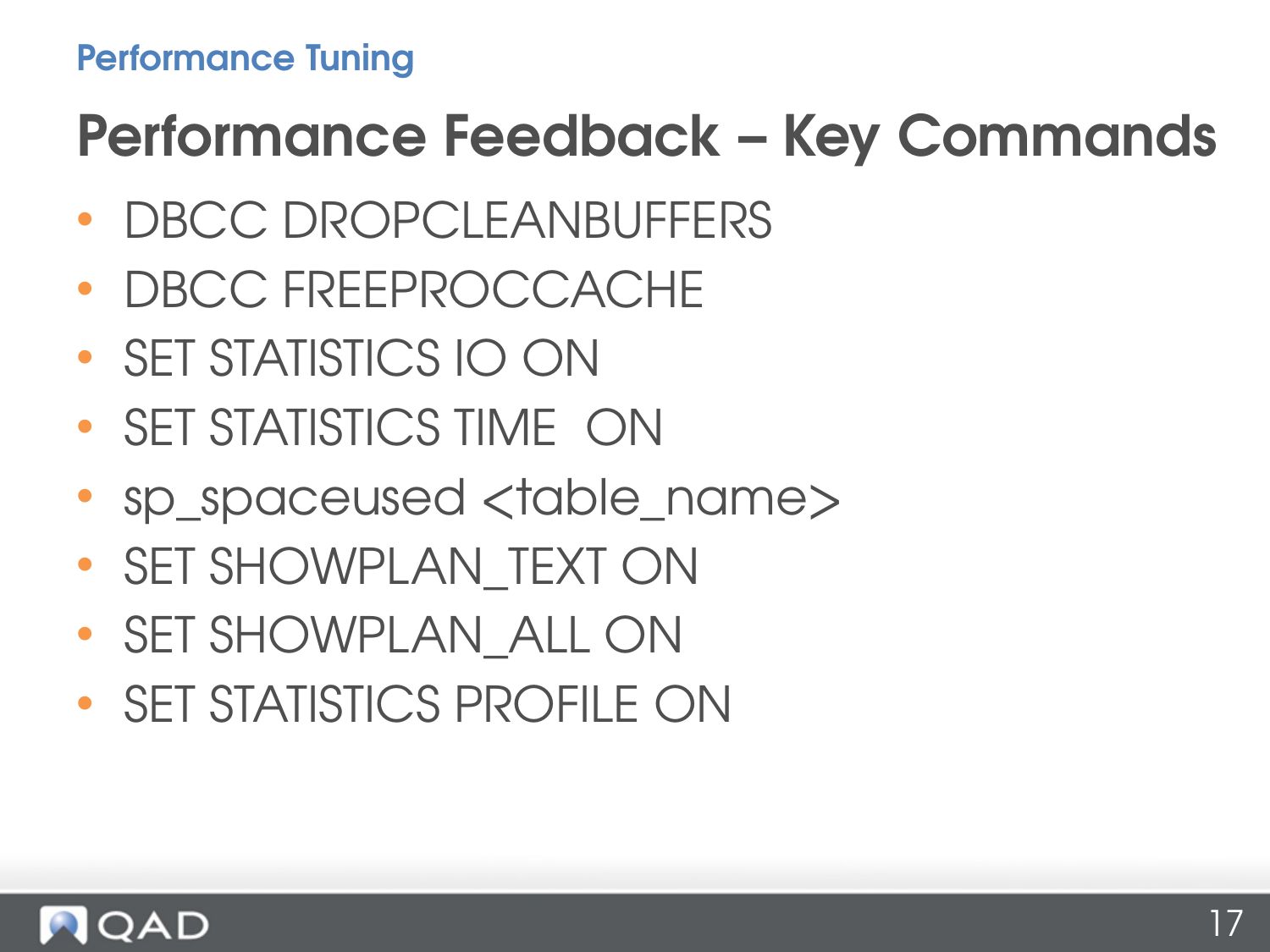

Performance Tuning
# Performance Feedback – Key Commands
DBCC DROPCLEANBUFFERS
DBCC FREEPROCCACHE
SET STATISTICS IO ON
SET STATISTICS TIME  ON
sp_spaceused <table_name>
SET SHOWPLAN_TEXT ON
SET SHOWPLAN_ALL ON
SET STATISTICS PROFILE ON

17